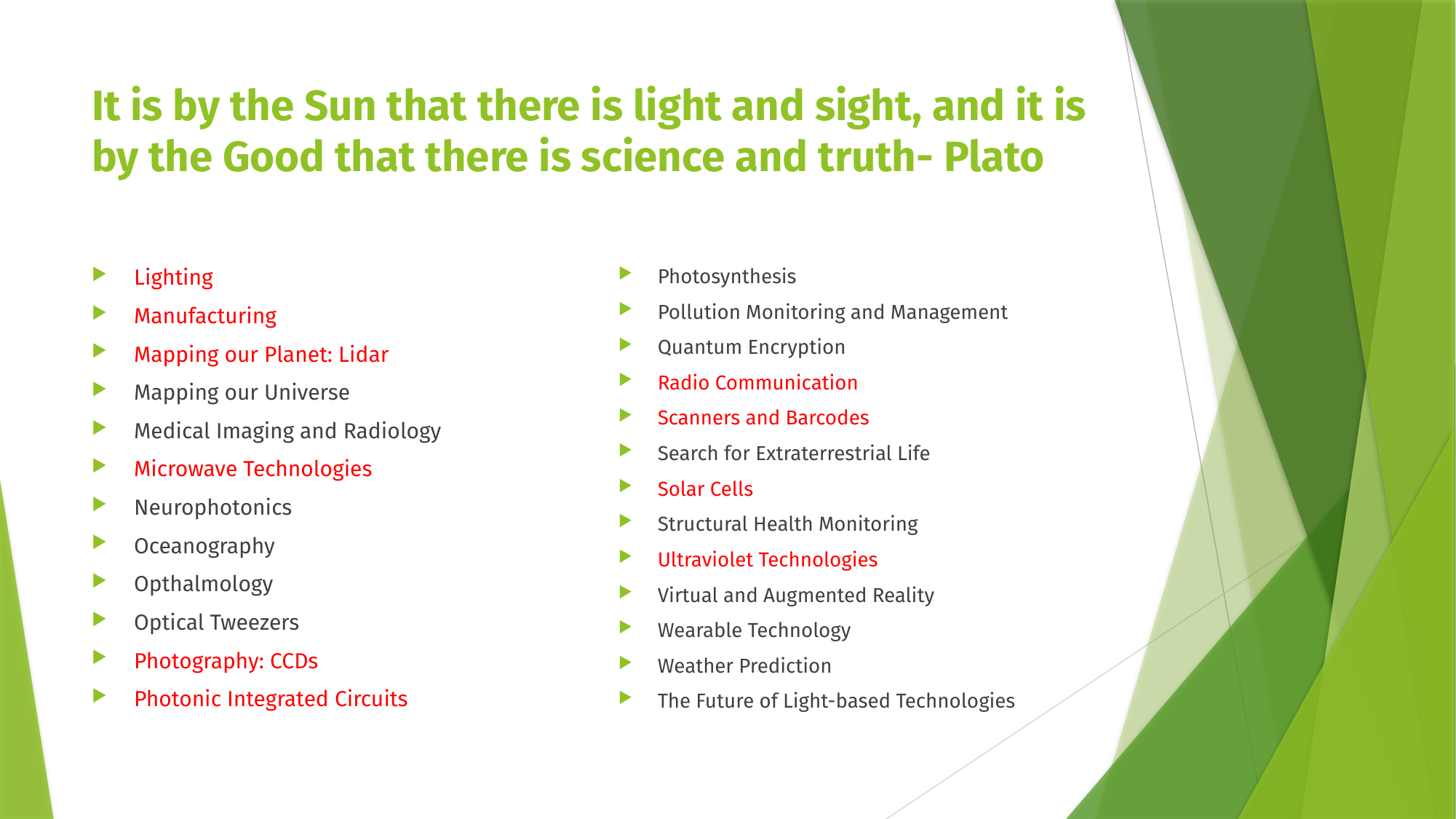

# It is by the Sun that there is light and sight, and it is by the Good that there is science and truth- Plato
Lighting
Manufacturing
Mapping our Planet: Lidar
Mapping our Universe
Medical Imaging and Radiology
Microwave Technologies
Neurophotonics
Oceanography
Opthalmology
Optical Tweezers
Photography: CCDs
Photonic Integrated Circuits

Photosynthesis
Pollution Monitoring and Management
Quantum Encryption
Radio Communication
Scanners and Barcodes
Search for Extraterrestrial Life
Solar Cells
Structural Health Monitoring
Ultraviolet Technologies
Virtual and Augmented Reality
Wearable Technology
Weather Prediction
The Future of Light-based Technologies